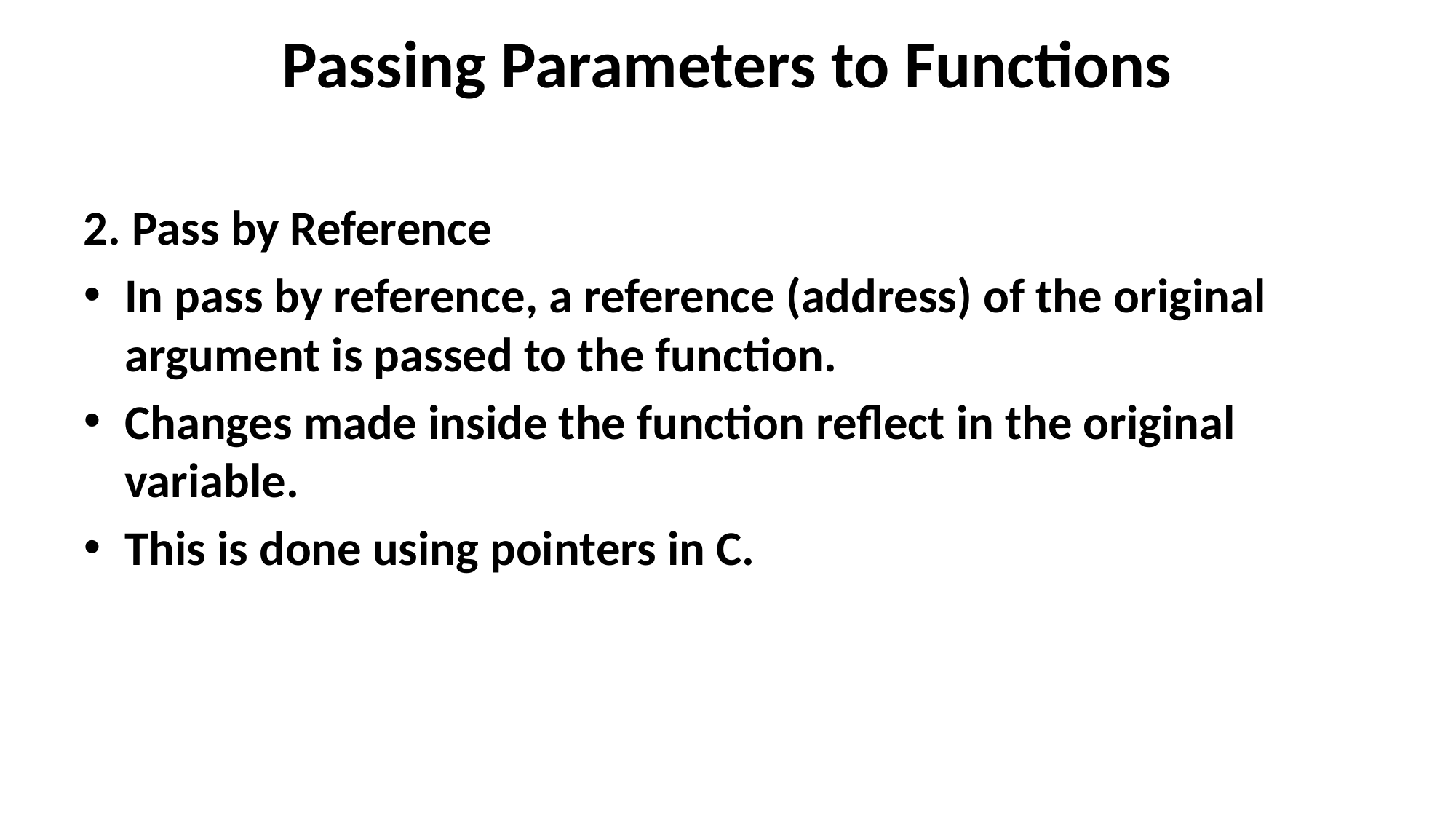

# Passing Parameters to Functions
2. Pass by Reference
In pass by reference, a reference (address) of the original argument is passed to the function.
Changes made inside the function reflect in the original variable.
This is done using pointers in C.